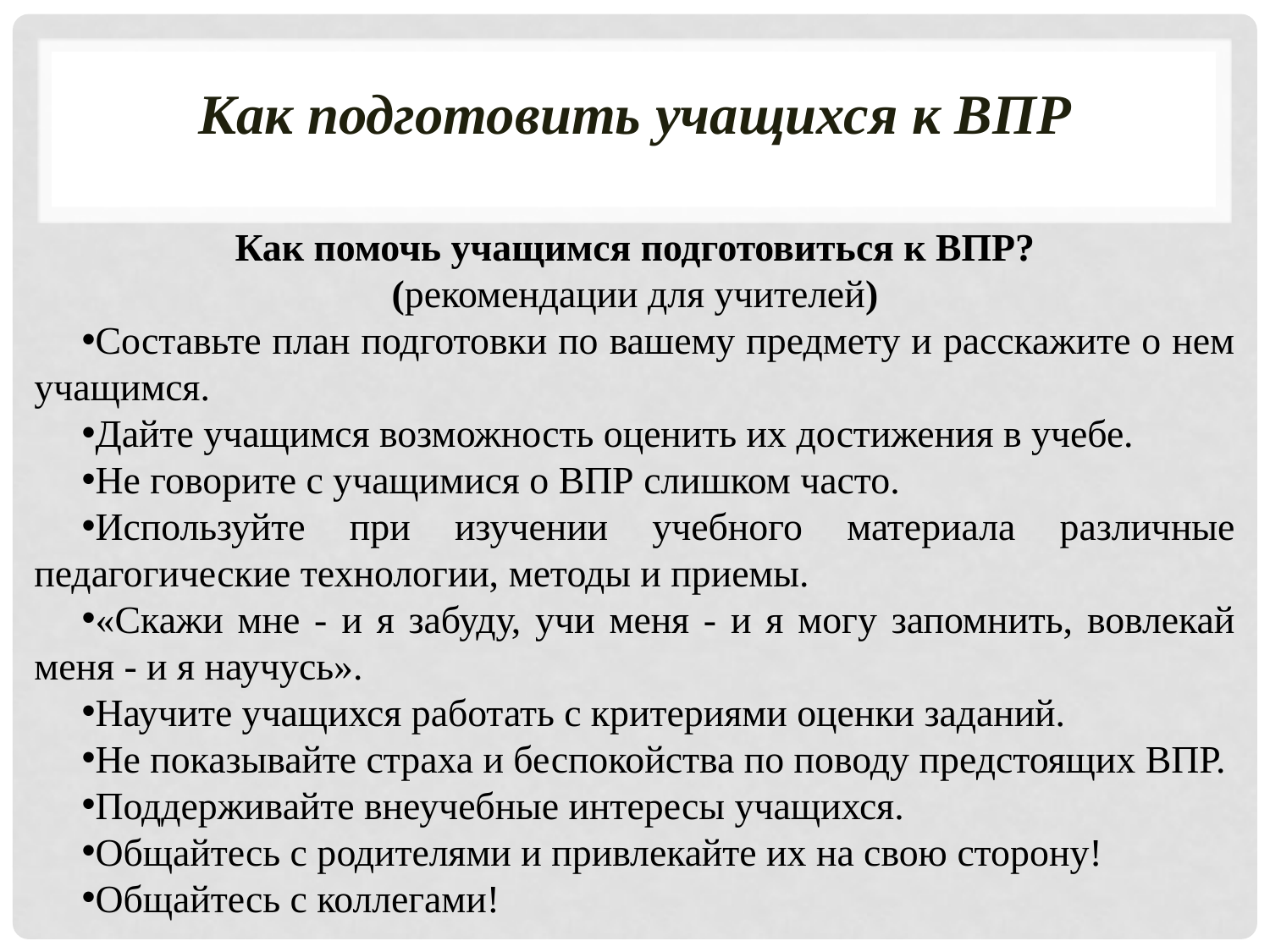

# Как подготовить учащихся к ВПР
Как помочь учащимся подготовиться к ВПР?
(рекомендации для учителей)
Составьте план подготовки по вашему предмету и расскажите о нем учащимся.
Дайте учащимся возможность оценить их достижения в учебе.
Не говорите с учащимися о ВПР слишком часто.
Используйте при изучении учебного материала различные педагогические технологии, методы и приемы.
«Скажи мне - и я забуду, учи меня - и я могу запомнить, вовлекай меня - и я научусь».
Научите учащихся работать с критериями оценки заданий.
Не показывайте страха и беспокойства по поводу предстоящих ВПР.
Поддерживайте внеучебные интересы учащихся.
Общайтесь с родителями и привлекайте их на свою сторону!
Общайтесь с коллегами!